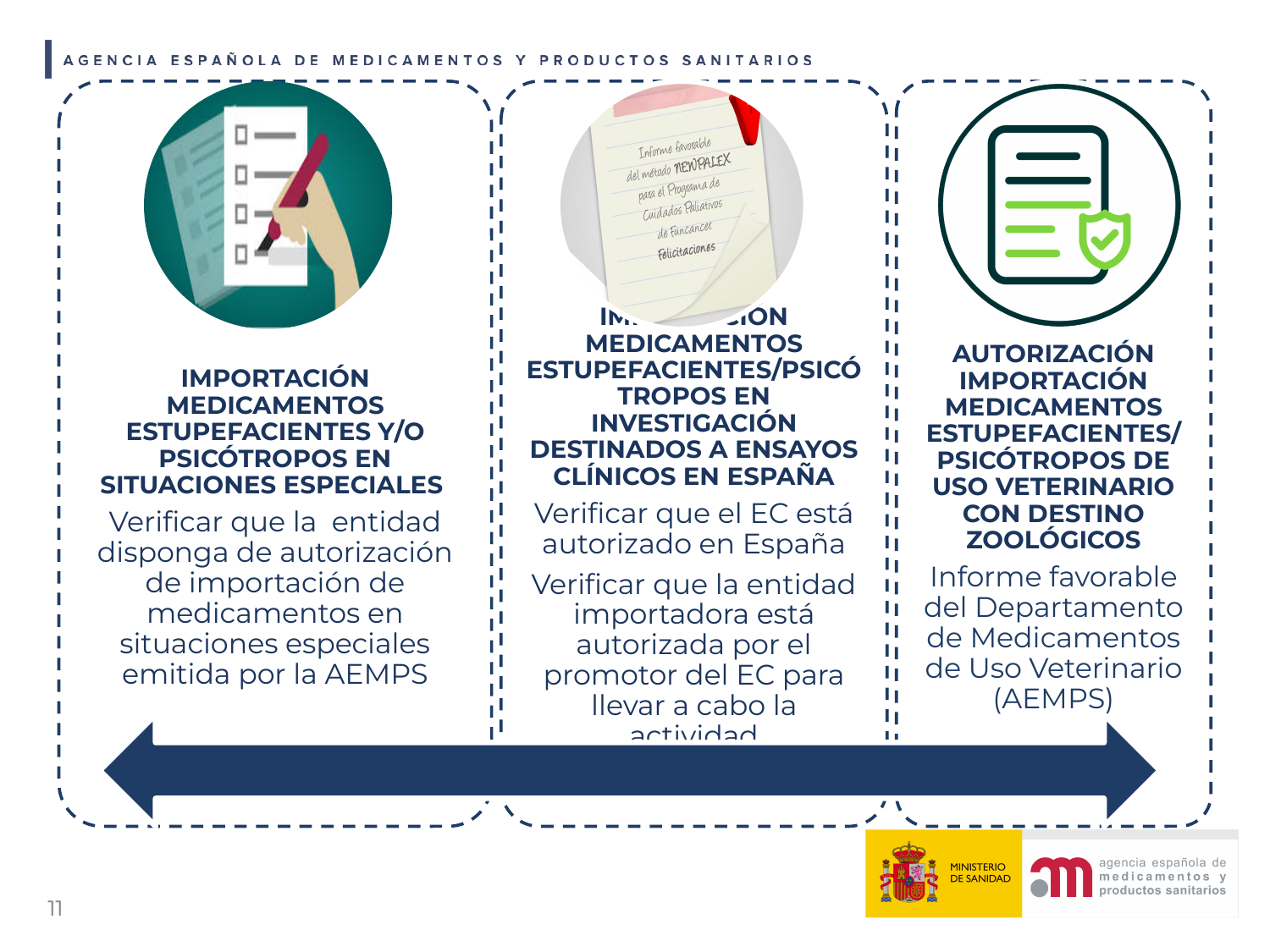

IMPORTACIÓN MEDICAMENTOS ESTUPEFACIENTES Y/O PSICÓTROPOS EN SITUACIONES ESPECIALES
Verificar que la  entidad disponga de autorización de importación de medicamentos en situaciones especiales emitida por la AEMPS
IMPORTACIÓN MEDICAMENTOS ESTUPEFACIENTES/PSICÓTROPOS EN INVESTIGACIÓN DESTINADOS A ENSAYOS CLÍNICOS EN ESPAÑA
Verificar que el EC está autorizado en España
Verificar que la entidad importadora está autorizada por el promotor del EC para llevar a cabo la actividad
AUTORIZACIÓN IMPORTACIÓN MEDICAMENTOS ESTUPEFACIENTES/PSICÓTROPOS DE USO VETERINARIO CON DESTINO ZOOLÓGICOS
Informe favorable del Departamento de Medicamentos de Uso Veterinario (AEMPS)